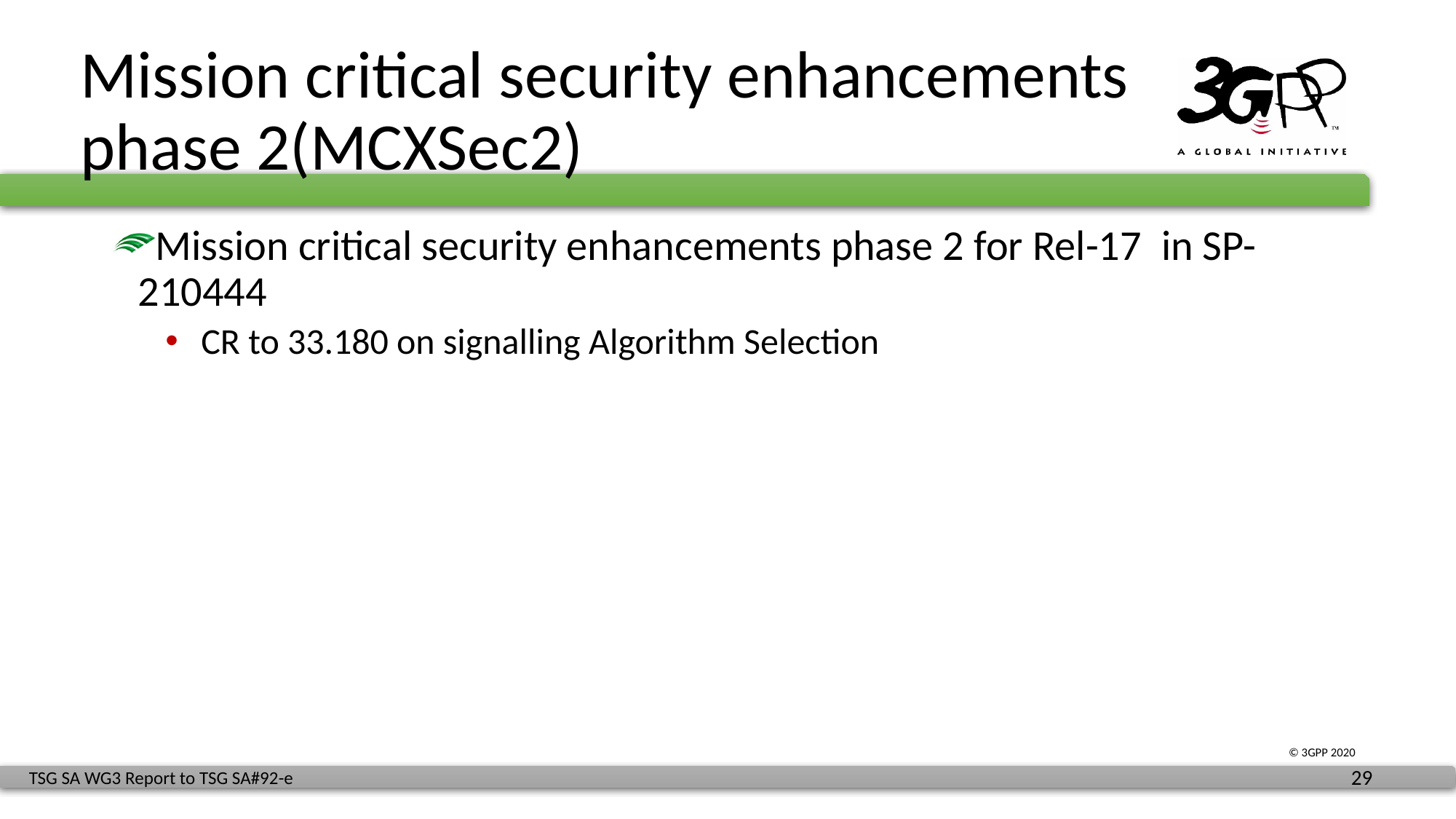

# Mission critical security enhancements phase 2(MCXSec2)
Mission critical security enhancements phase 2 for Rel-17  in SP-210444
 CR to 33.180 on signalling Algorithm Selection